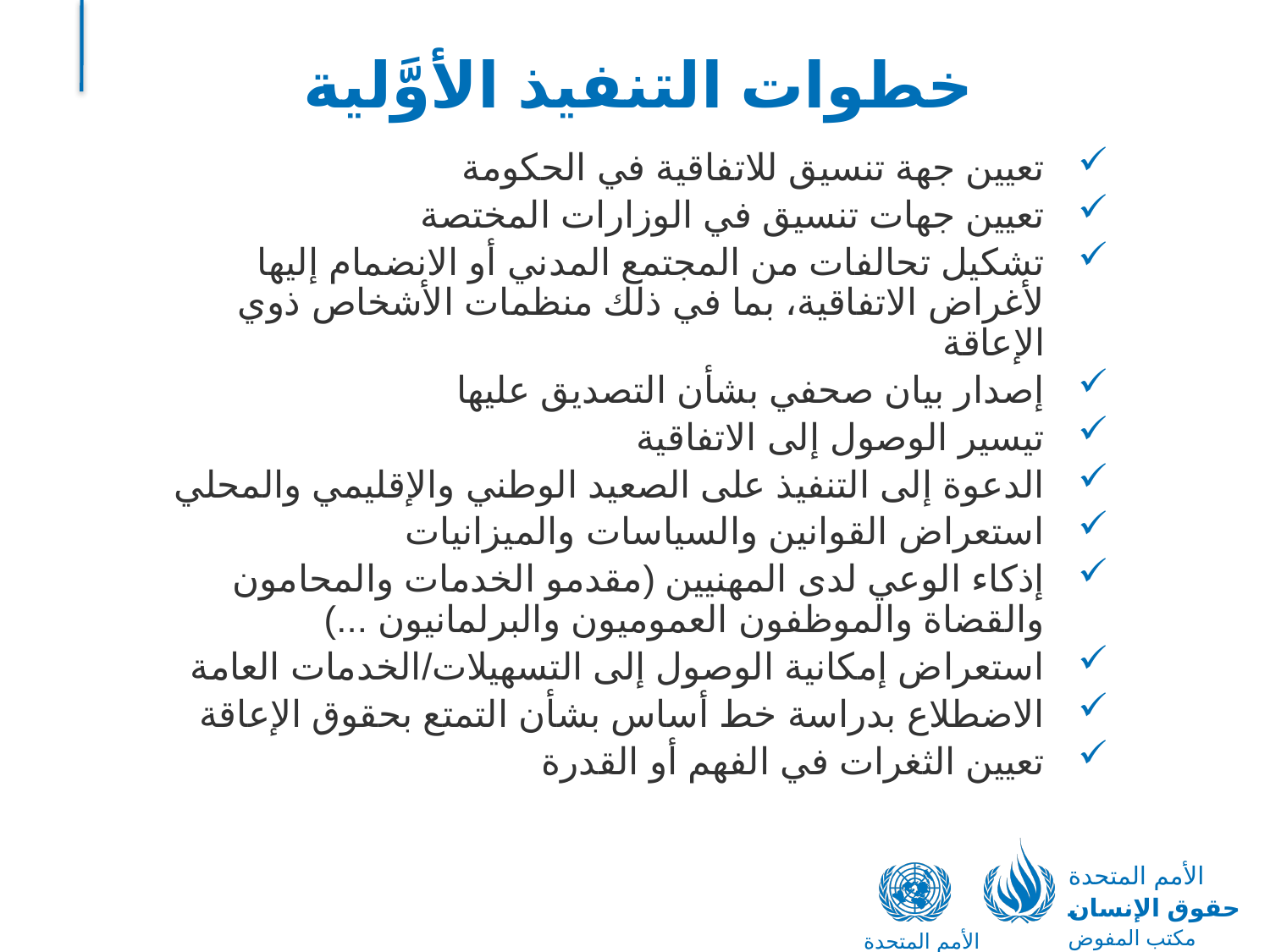

# خطوات التنفيذ الأوَّلية
تعيين جهة تنسيق للاتفاقية في الحكومة
تعيين جهات تنسيق في الوزارات المختصة
تشكيل تحالفات من المجتمع المدني أو الانضمام إليها لأغراض الاتفاقية، بما في ذلك منظمات الأشخاص ذوي الإعاقة
إصدار بيان صحفي بشأن التصديق عليها
تيسير الوصول إلى الاتفاقية
الدعوة إلى التنفيذ على الصعيد الوطني والإقليمي والمحلي
استعراض القوانين والسياسات والميزانيات
إذكاء الوعي لدى المهنيين (مقدمو الخدمات والمحامون والقضاة والموظفون العموميون والبرلمانيون ...)
استعراض إمكانية الوصول إلى التسهيلات/الخدمات العامة
الاضطلاع بدراسة خط أساس بشأن التمتع بحقوق الإعاقة
تعيين الثغرات في الفهم أو القدرة

الأمم المتحدة
حقوق الإنسان
مكتب المفوض السامي
الأمم المتحدة